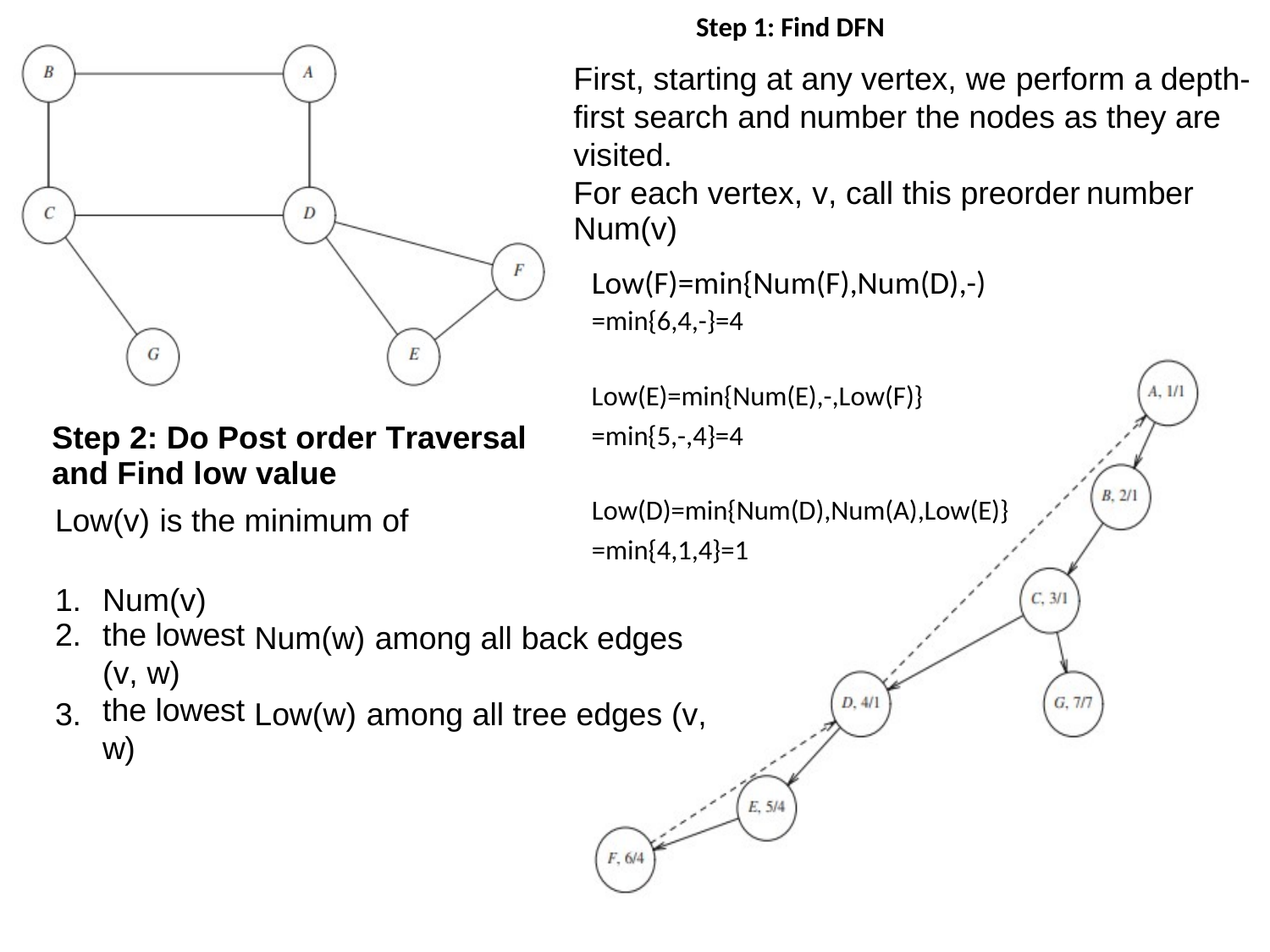

Step 1: Find DFN
First, starting at any vertex, we perform a depth- first search and number the nodes as they are visited.

For each vertex, v, call this preorder
Num(v)
Low(F)=min{Num(F),Num(D),-)
=min{6,4,-}=4
number

Low(E)=min{Num(E),-,Low(F)}
=min{5,-,4}=4
Step 2: Do Post order Traversal
and Find low value
Low(v) is the minimum of
Low(D)=min{Num(D),Num(A),Low(E)}
=min{4,1,4}=1
1.
2.
Num(v)
the lowest
(v, w)
the lowest
w)
Num(w) among all back edges
3.
Low(w) among all tree edges (v,